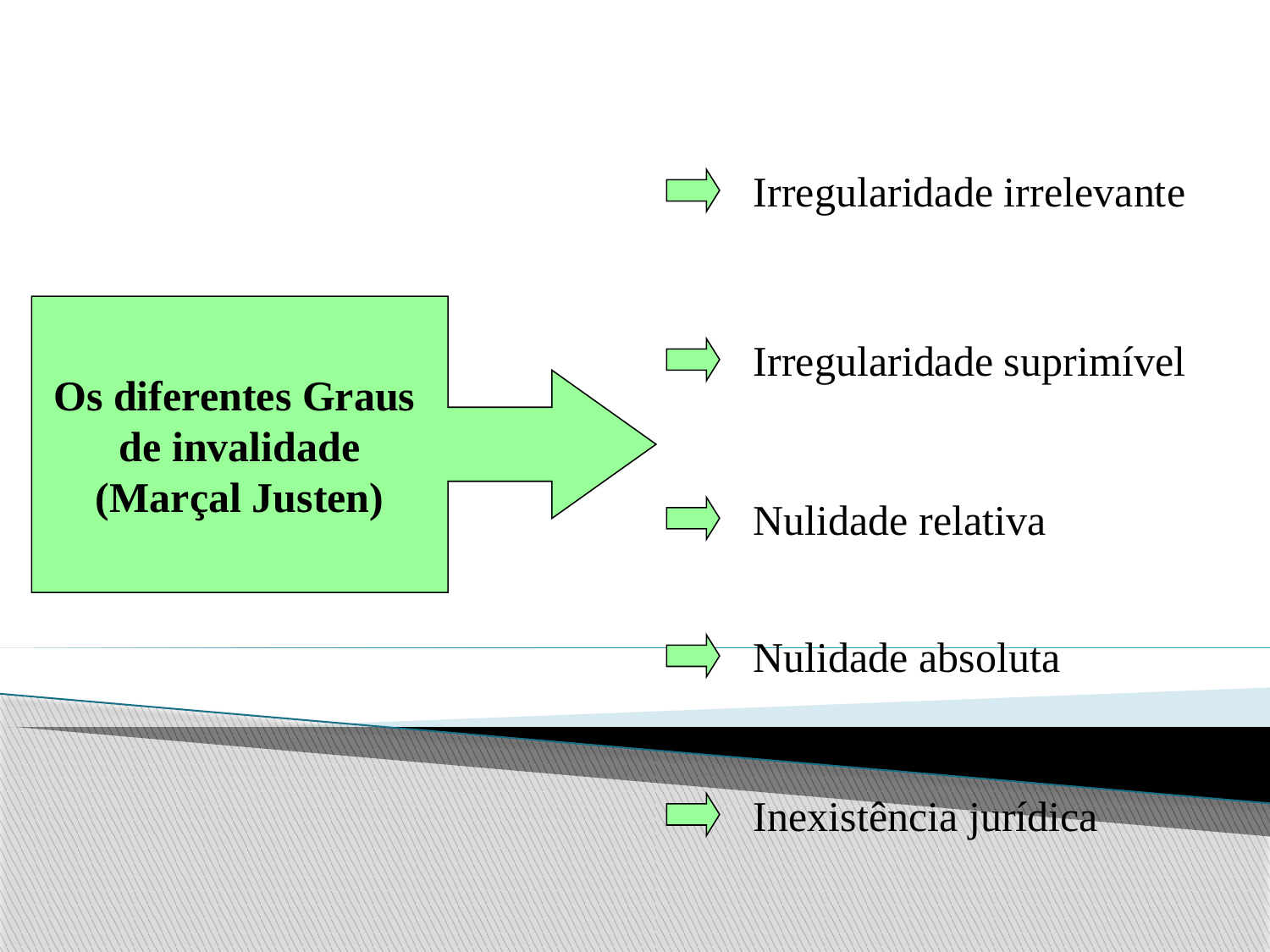

Irregularidade irrelevante

Os diferentes Graus
de invalidade
(Marçal Justen)
Irregularidade suprimível

Nulidade relativa

Nulidade absoluta

Inexistência jurídica